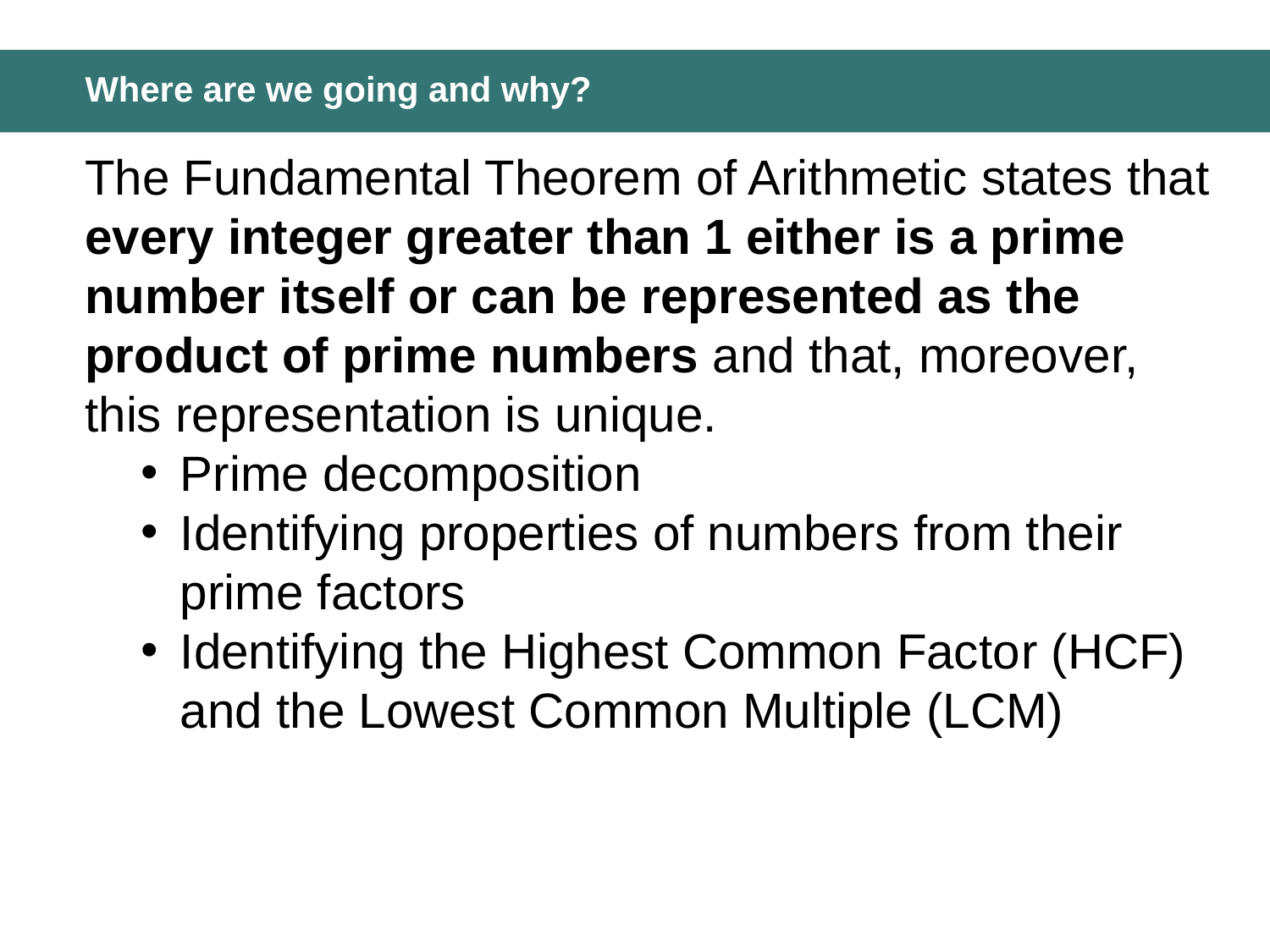

# Where are we going and why?
The Fundamental Theorem of Arithmetic states that every integer greater than 1 either is a prime number itself or can be represented as the product of prime numbers and that, moreover, this representation is unique.
Prime decomposition
Identifying properties of numbers from their prime factors
Identifying the Highest Common Factor (HCF) and the Lowest Common Multiple (LCM)